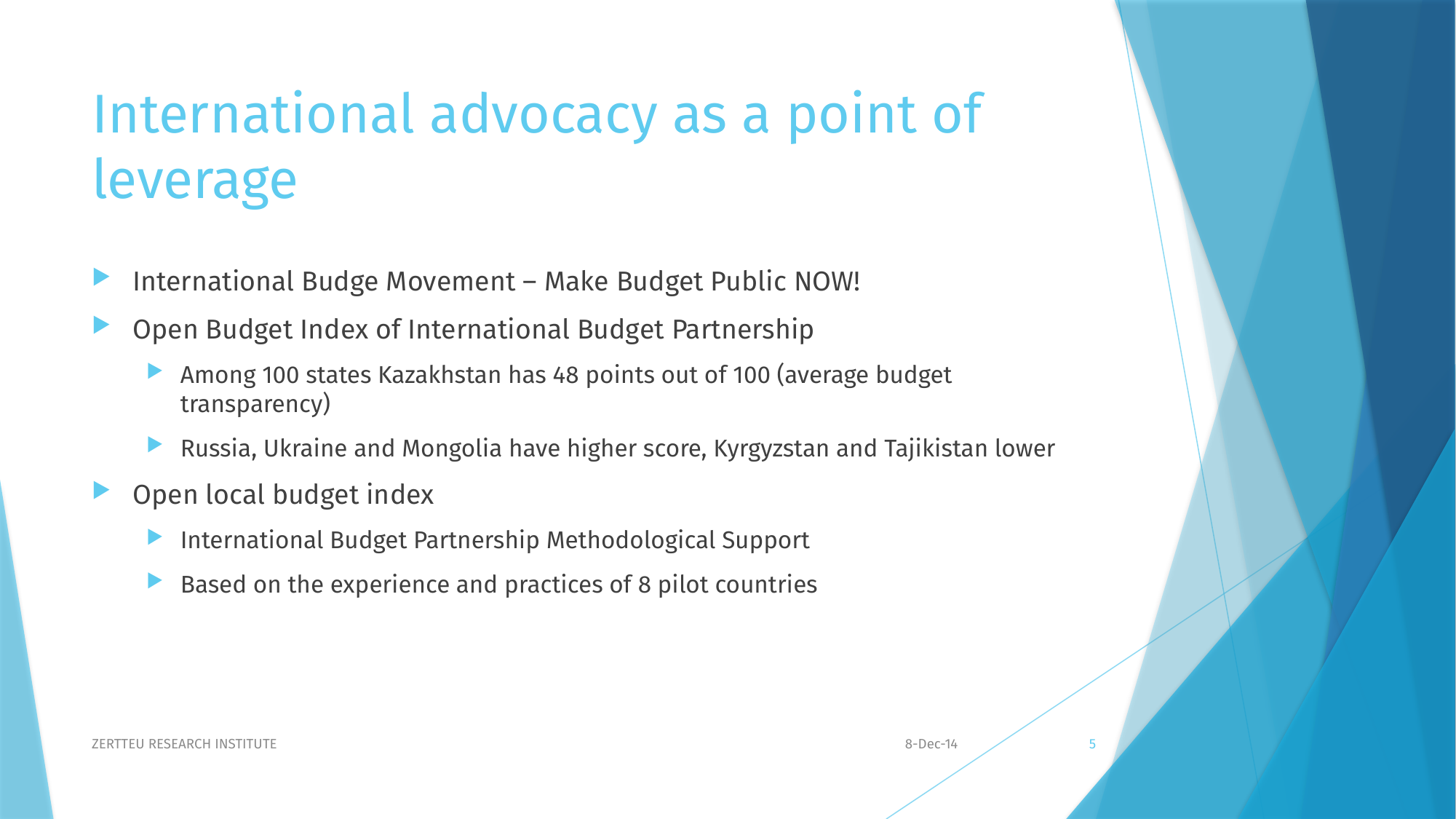

# International advocacy as a point of leverage
International Budge Movement – Make Budget Public NOW!
Open Budget Index of International Budget Partnership
Among 100 states Kazakhstan has 48 points out of 100 (average budget transparency)
Russia, Ukraine and Mongolia have higher score, Kyrgyzstan and Tajikistan lower
Open local budget index
International Budget Partnership Methodological Support
Based on the experience and practices of 8 pilot countries

ZERTTEU RESEARCH INSTITUTE
8-Dec-14
5